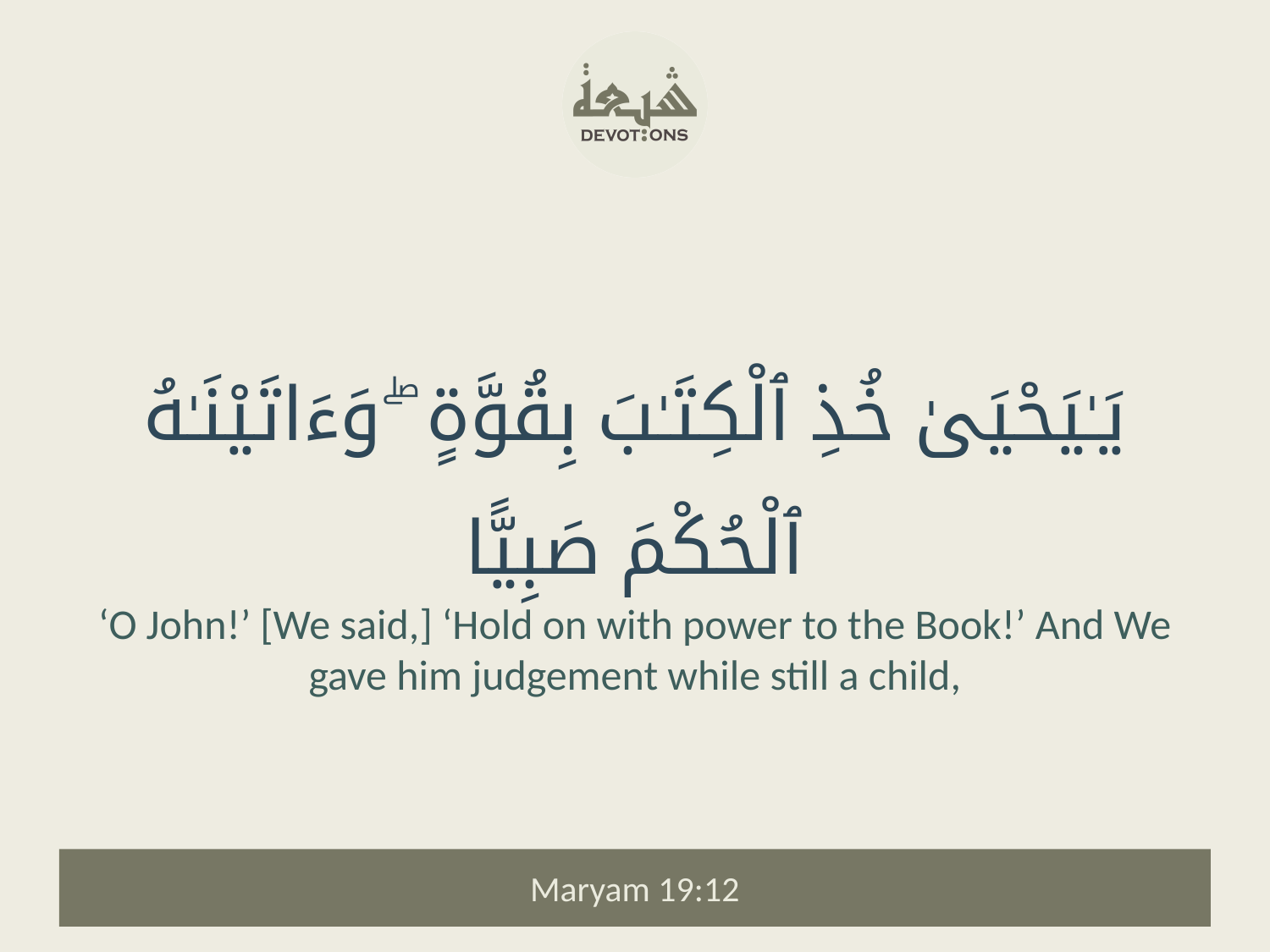

يَـٰيَحْيَىٰ خُذِ ٱلْكِتَـٰبَ بِقُوَّةٍ ۖ وَءَاتَيْنَـٰهُ ٱلْحُكْمَ صَبِيًّا
‘O John!’ [We said,] ‘Hold on with power to the Book!’ And We gave him judgement while still a child,
Maryam 19:12